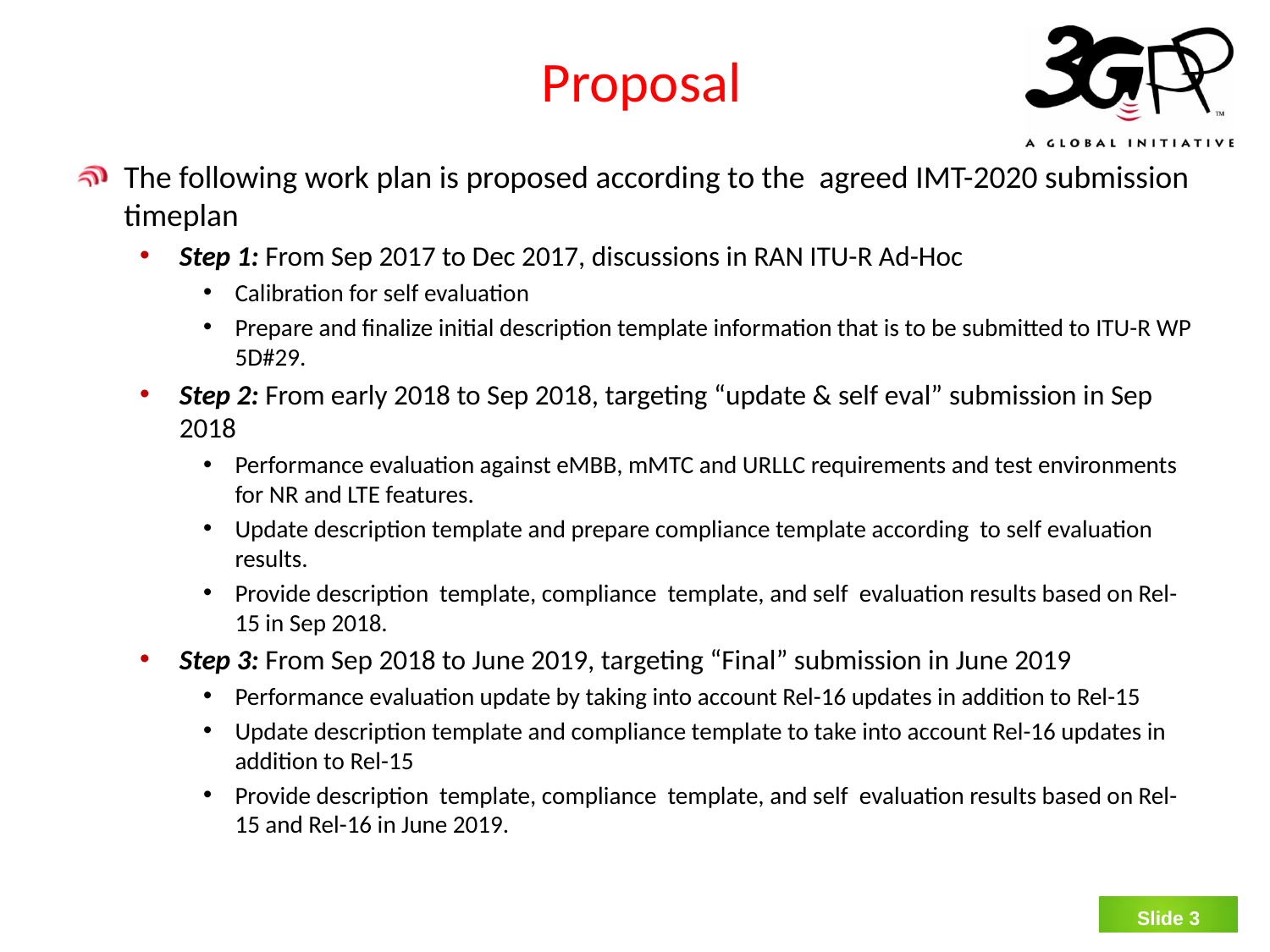

# Proposal
The following work plan is proposed according to the  agreed IMT-2020 submission timeplan
Step 1: From Sep 2017 to Dec 2017, discussions in RAN ITU-R Ad-Hoc
Calibration for self evaluation
Prepare and finalize initial description template information that is to be submitted to ITU-R WP 5D#29.
Step 2: From early 2018 to Sep 2018, targeting “update & self eval” submission in Sep 2018
Performance evaluation against eMBB, mMTC and URLLC requirements and test environments for NR and LTE features.
Update description template and prepare compliance template according  to self evaluation results.
Provide description  template, compliance  template, and self  evaluation results based on Rel-15 in Sep 2018.
Step 3: From Sep 2018 to June 2019, targeting “Final” submission in June 2019
Performance evaluation update by taking into account Rel-16 updates in addition to Rel-15
Update description template and compliance template to take into account Rel-16 updates in addition to Rel-15
Provide description  template, compliance  template, and self  evaluation results based on Rel-15 and Rel-16 in June 2019.
Slide 3